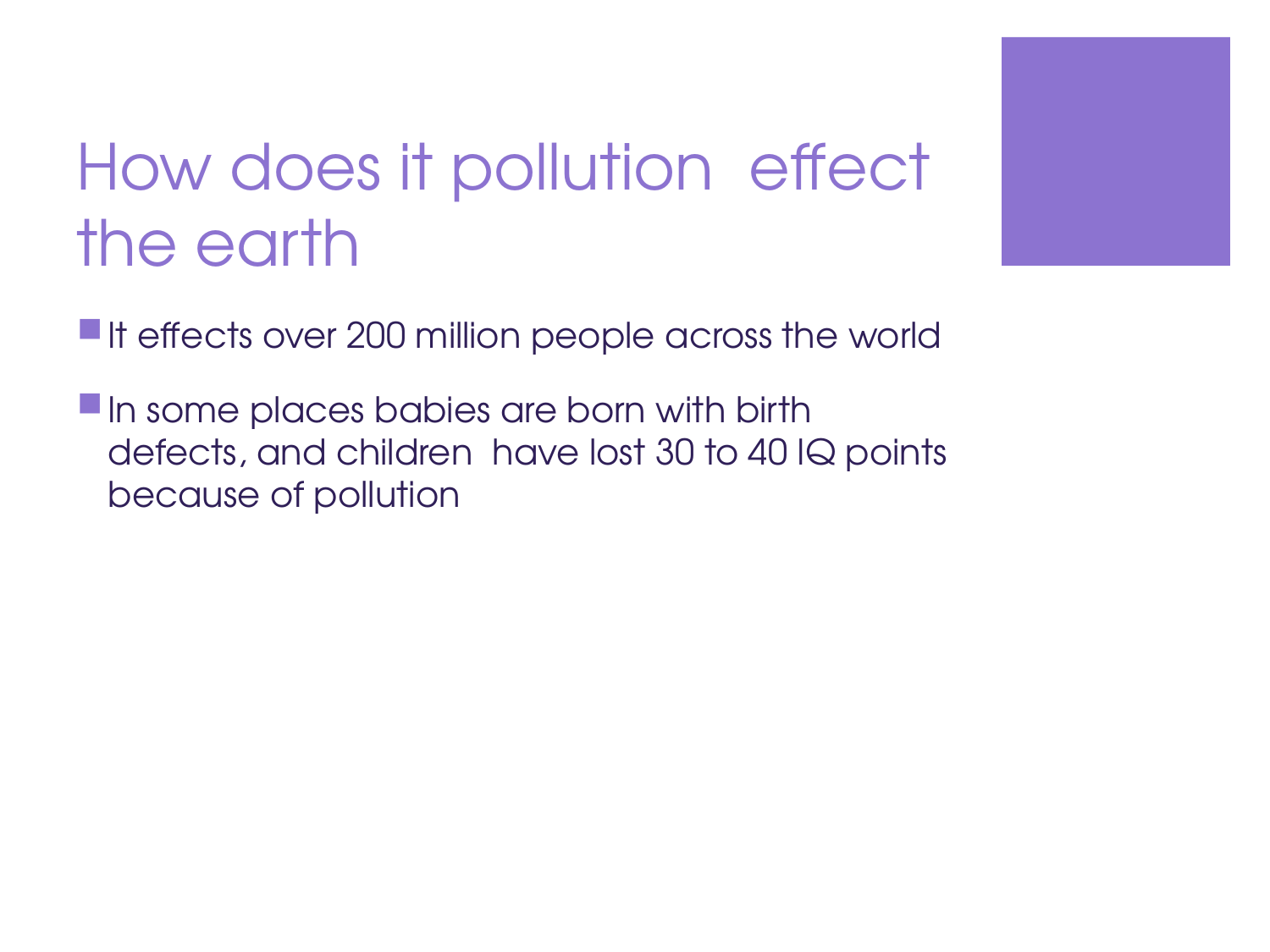

# How does it pollution  effect the earth
It effects over 200 million people across the world
In some places babies are born with birth defects, and children  have lost 30 to 40 IQ points because of pollution